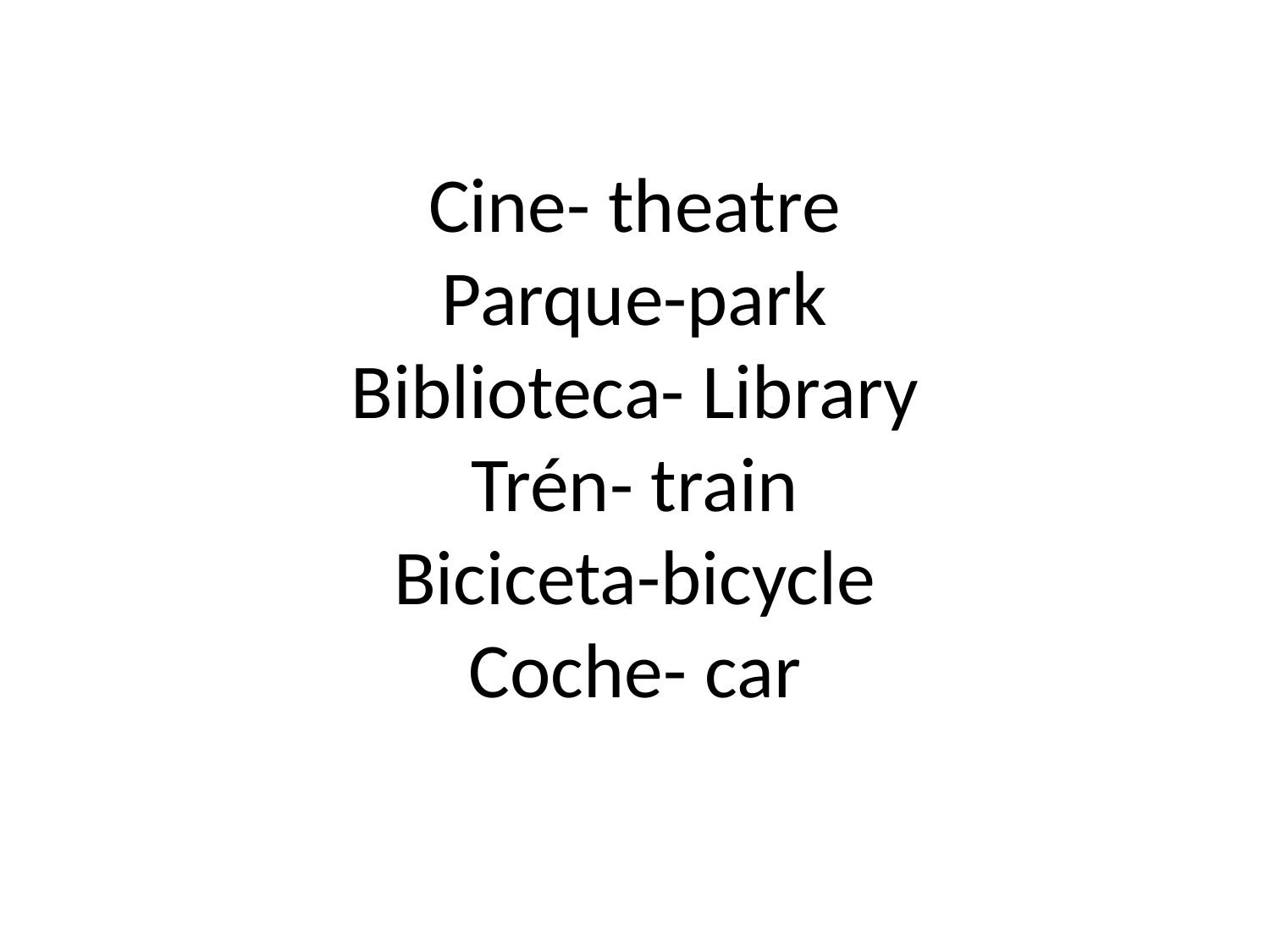

# Cine- theatre Parque-park Biblioteca- Library Trén- train Biciceta-bicycle Coche- car